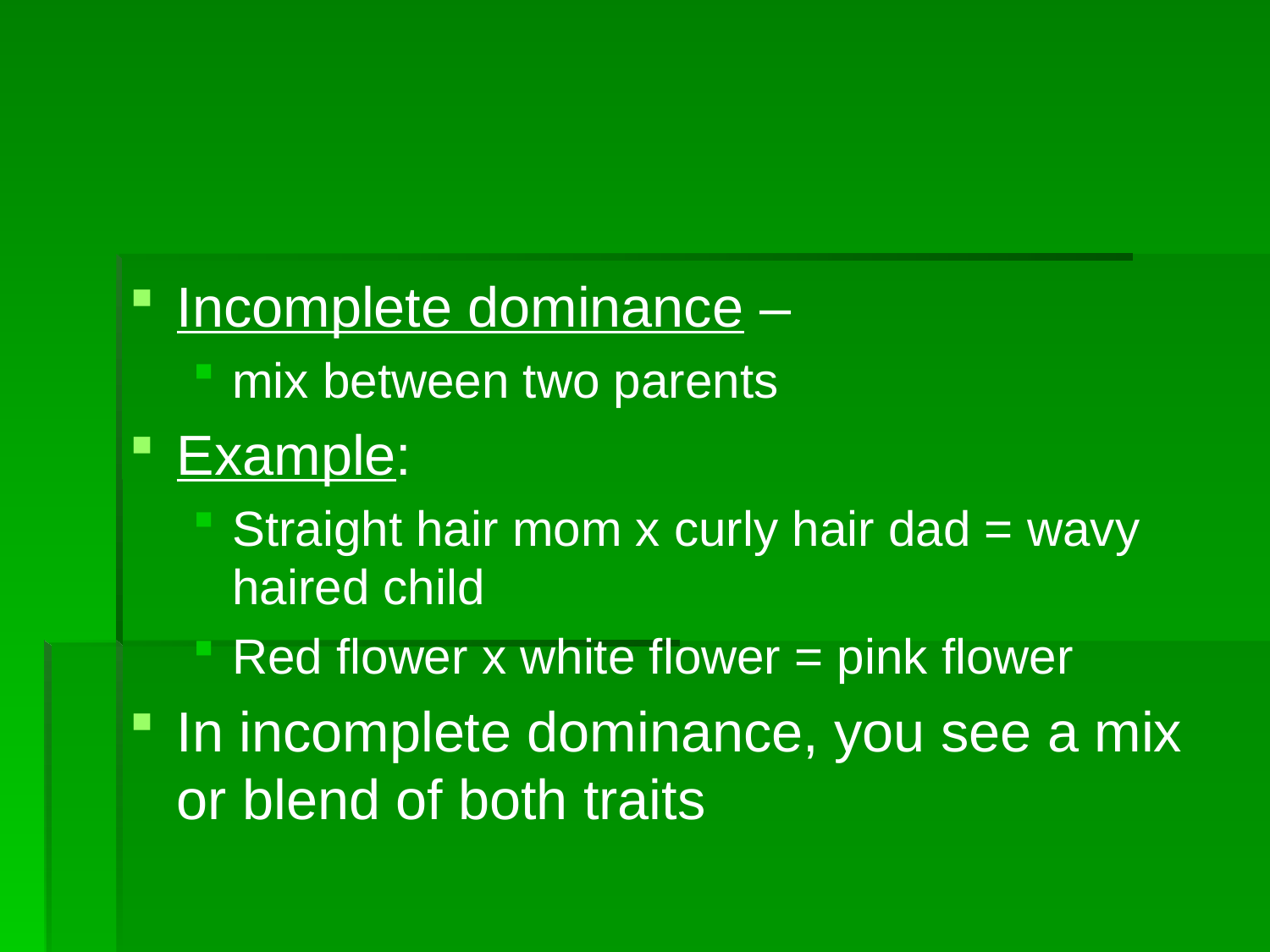

Incomplete dominance –
mix between two parents
Example:
Straight hair mom x curly hair dad = wavy haired child
Red flower x white flower = pink flower
In incomplete dominance, you see a mix or blend of both traits